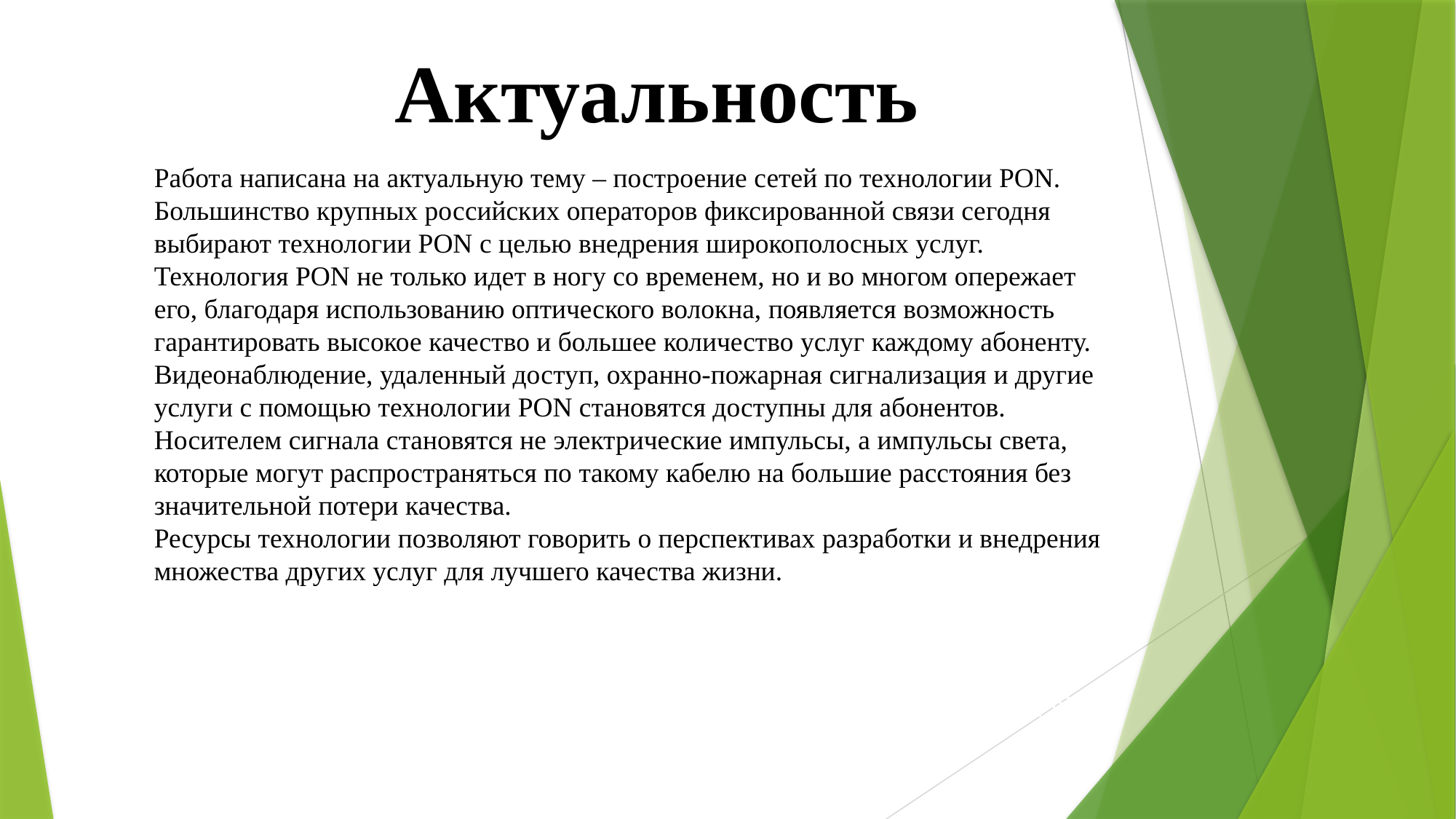

Актуальность
Работа написана на актуальную тему – построение сетей по технологии PON. Большинство крупных российских операторов фиксированной связи сегодня выбирают технологии PON с целью внедрения широкополосных услуг.
Технология PON не только идет в ногу со временем, но и во многом опережает его, благодаря использованию оптического волокна, появляется возможность гарантировать высокое качество и большее количество услуг каждому абоненту. Видеонаблюдение, удаленный доступ, охранно-пожарная сигнализация и другие услуги с помощью технологии PON становятся доступны для абонентов. Носителем сигнала становятся не электрические импульсы, а импульсы света, которые могут распространяться по такому кабелю на большие расстояния без значительной потери качества.
Ресурсы технологии позволяют говорить о перспективах разработки и внедрения множества других услуг для лучшего качества жизни.
ет в ногу со временем, но и во многом опережает его, благодаря использованию оптического волокна, появляется возможность гарантировать высокое качество и большее количество услуг каждому абоненту. Видеонаблюдение, удаленный доступ, охранно-пожарная сигнализация и другие услуги.